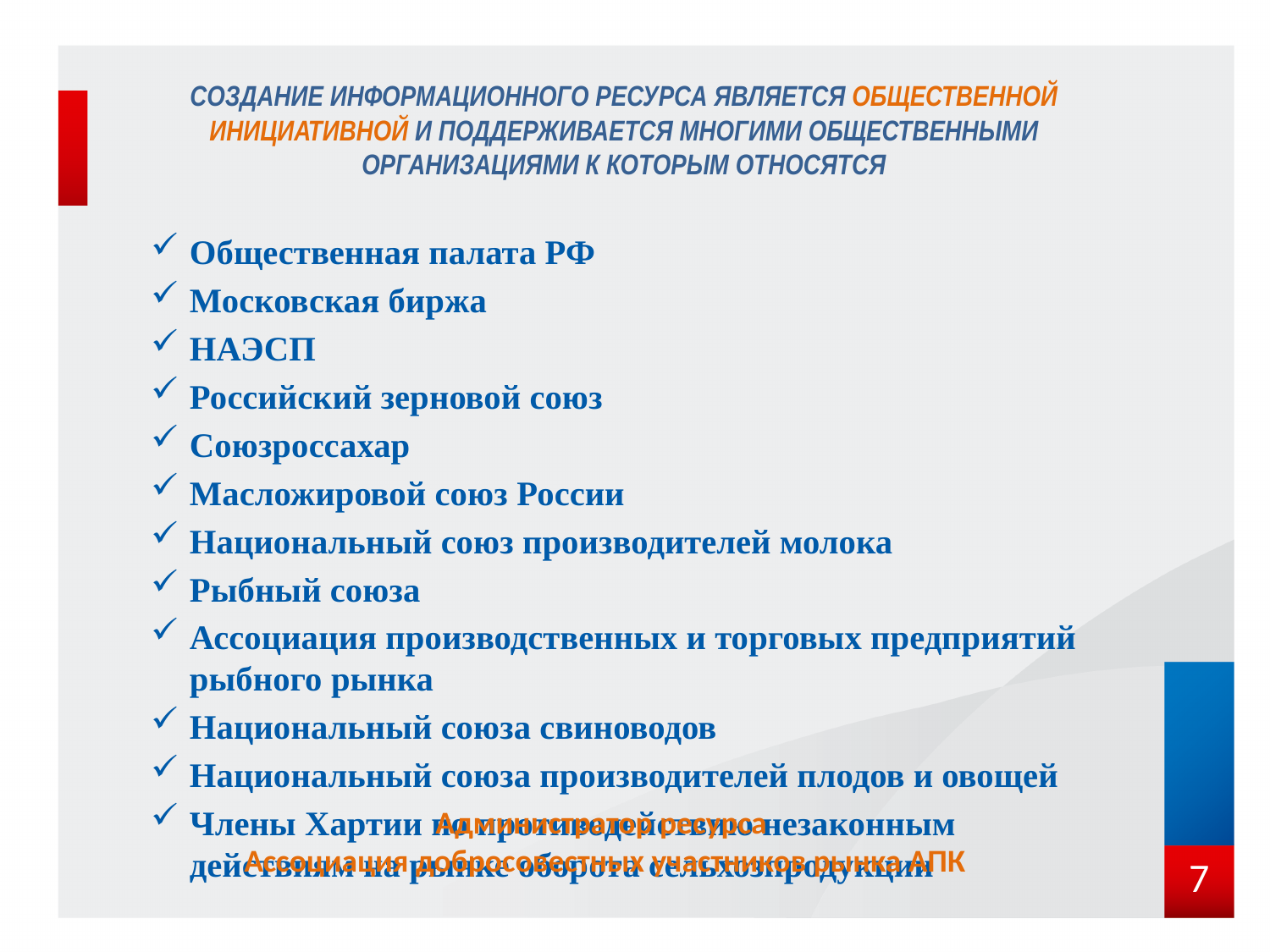

# СОЗДАНИЕ ИНФОРМАЦИОННОГО РЕСУРСА ЯВЛЯЕТСЯ ОБЩЕСТВЕННОЙ ИНИЦИАТИВНОЙ И ПОДДЕРЖИВАЕТСЯ МНОГИМИ ОБЩЕСТВЕННЫМИ ОРГАНИЗАЦИЯМИ К КОТОРЫМ ОТНОСЯТСЯ
Общественная палата РФ
Московская биржа
НАЭСП
Российский зерновой союз
Союзроссахар
Масложировой союз России
Национальный союз производителей молока
Рыбный союза
Ассоциация производственных и торговых предприятий рыбного рынка
Национальный союза свиноводов
Национальный союза производителей плодов и овощей
Члены Хартии по противодействию незаконным действиям на рынке оборота сельхозпродукции

Администратор ресурса
Ассоциация добросовестных участников рынка АПК
7